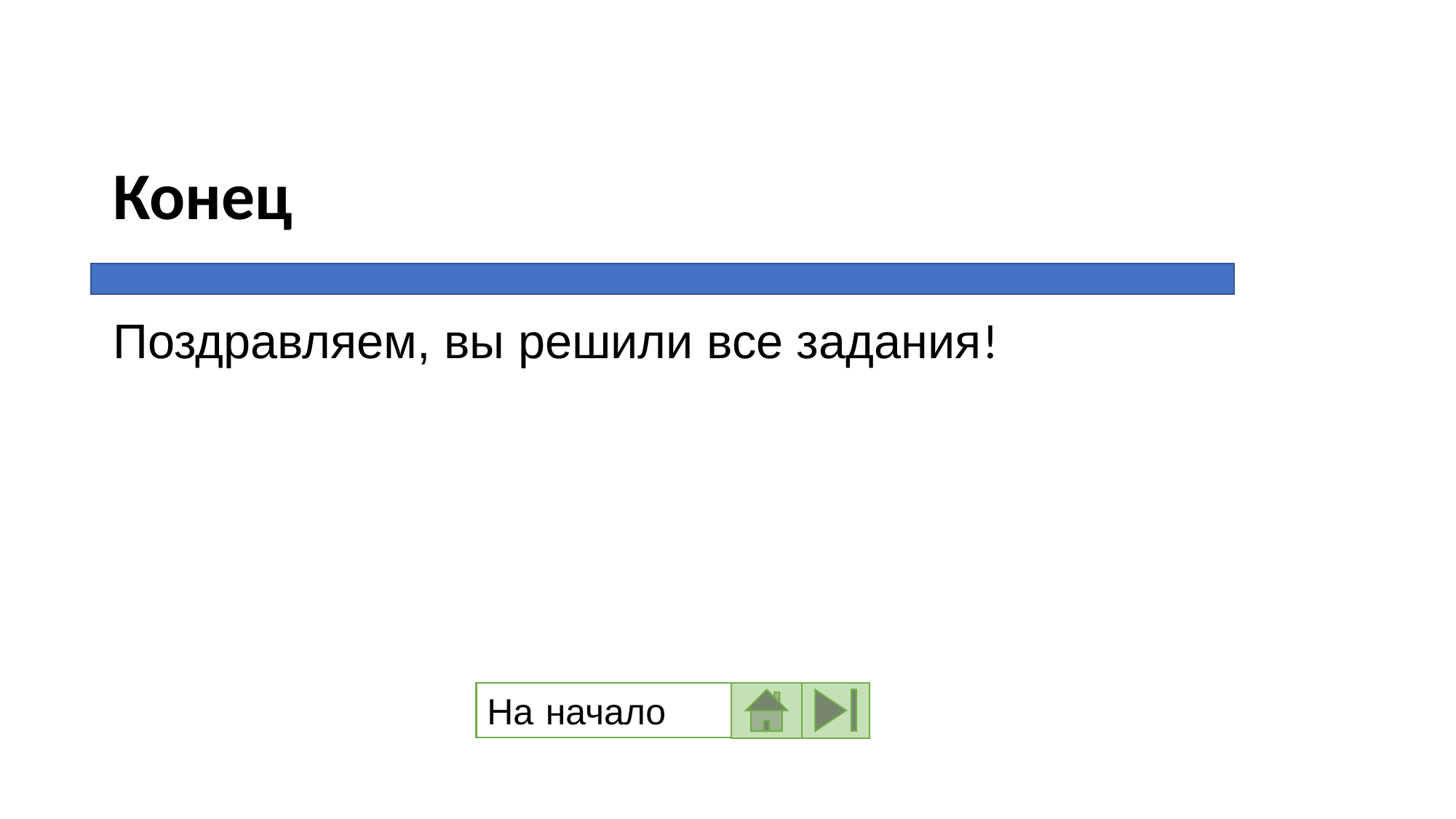

Конец

Поздравляем, вы решили все задания!
На начало